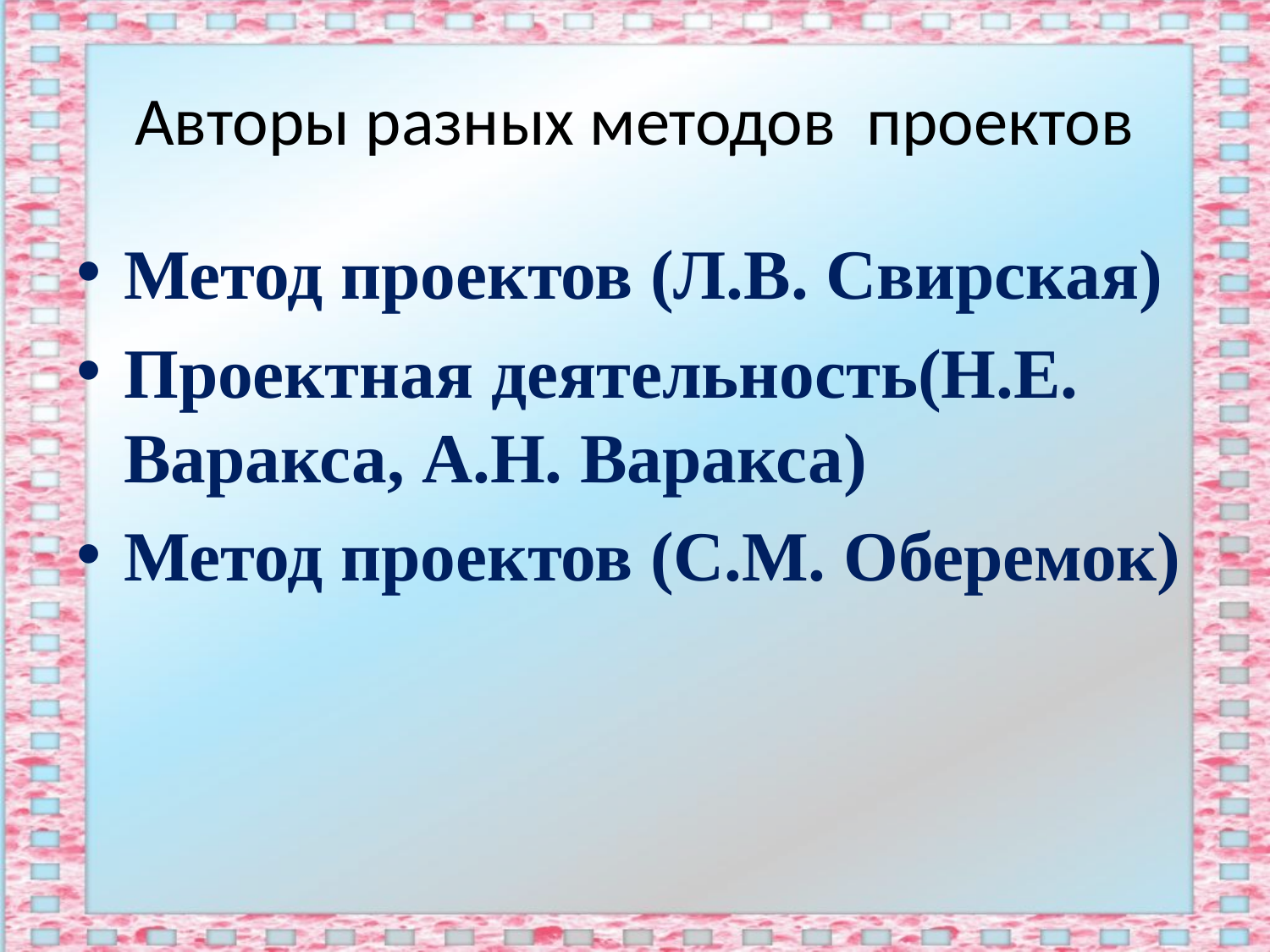

# Авторы разных методов  проектов
Метод проектов (Л.В. Свирская)
Проектная деятельность(Н.Е. Варакса, А.Н. Варакса)
Метод проектов (С.М. Оберемок)